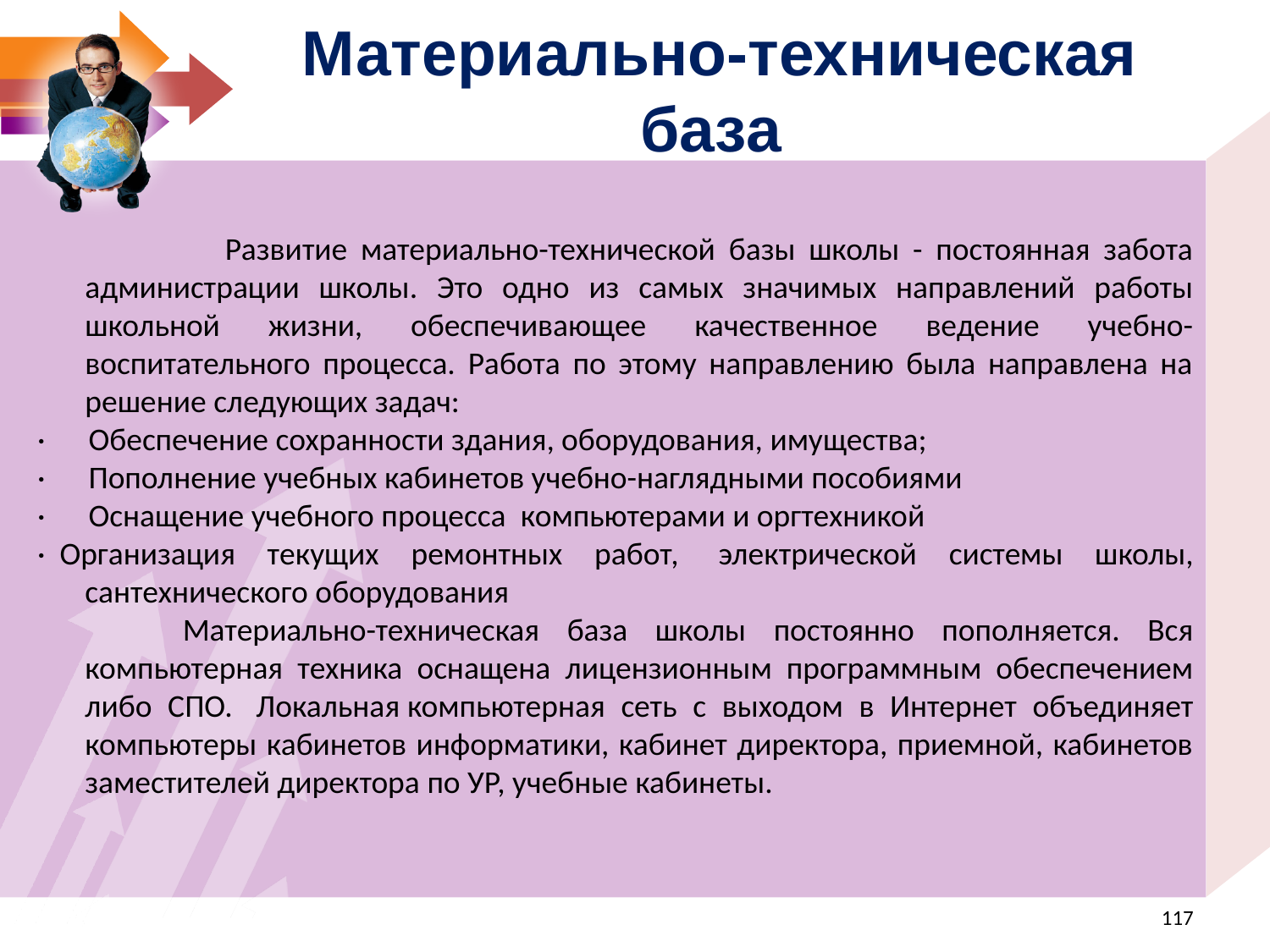

Материально-техническая база
                Развитие материально-технической базы школы - постоянная забота администрации школы. Это одно из самых значимых направлений работы школьной жизни, обеспечивающее качественное ведение учебно-воспитательного процесса. Работа по этому направлению была направлена на решение следующих задач:
·      Обеспечение сохранности здания, оборудования, имущества;
·      Пополнение учебных кабинетов учебно-наглядными пособиями
·      Оснащение учебного процесса  компьютерами и оргтехникой
·  Организация текущих ремонтных работ,  электрической системы школы, сантехнического оборудования
      Материально-техническая база школы постоянно пополняется. Вся компьютерная техника оснащена лицензионным программным обеспечением либо СПО.  Локальная компьютерная сеть с выходом в Интернет объединяет компьютеры кабинетов информатики, кабинет директора, приемной, кабинетов заместителей директора по УР, учебные кабинеты.

117